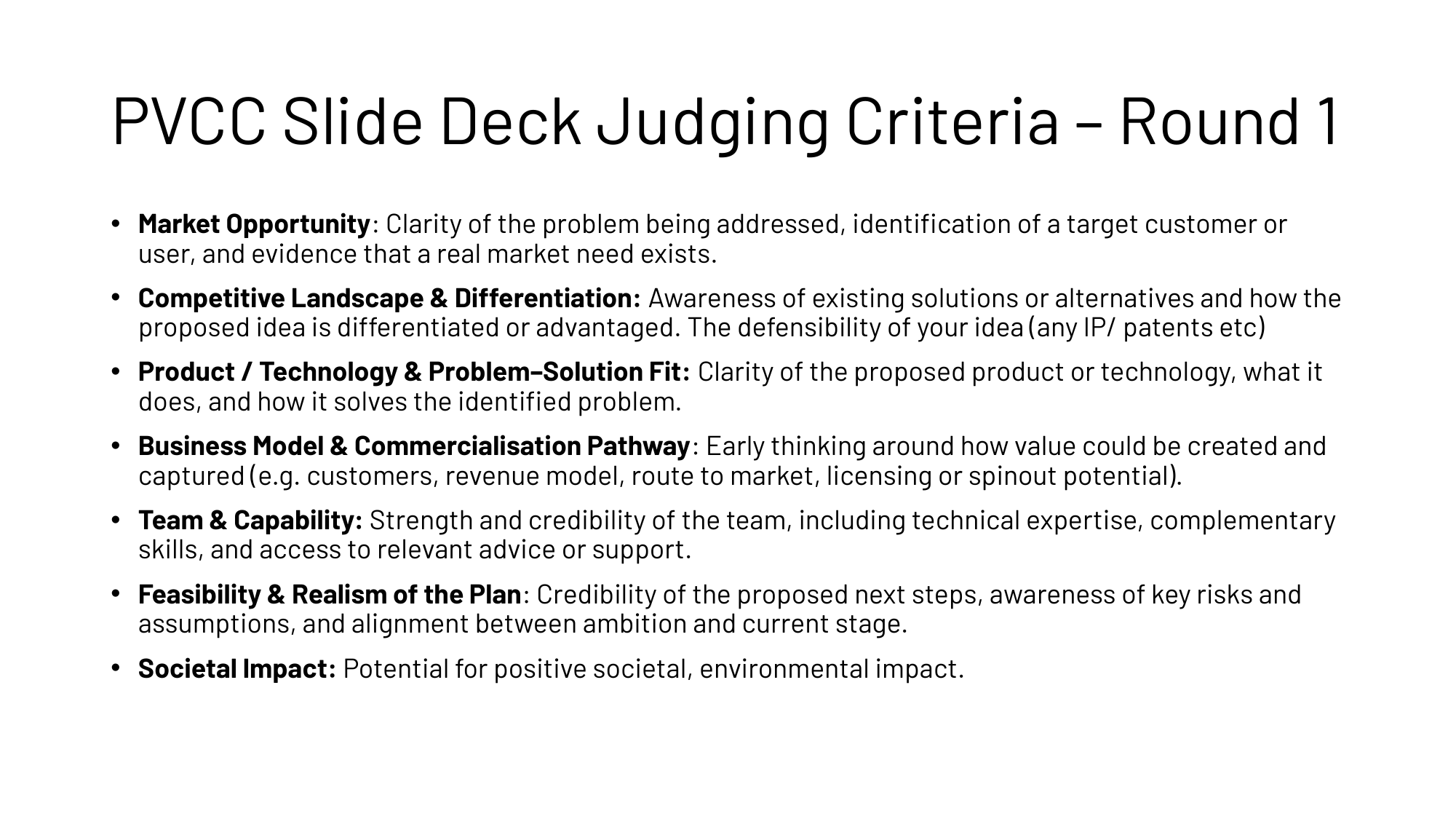

# PVCC Slide Deck Judging Criteria – Round 1
Market Opportunity: Clarity of the problem being addressed, identification of a target customer or user, and evidence that a real market need exists.
Competitive Landscape & Differentiation: Awareness of existing solutions or alternatives and how the proposed idea is differentiated or advantaged. The defensibility of your idea (any IP/ patents etc)
Product / Technology & Problem–Solution Fit: Clarity of the proposed product or technology, what it does, and how it solves the identified problem.
Business Model & Commercialisation Pathway: Early thinking around how value could be created and captured (e.g. customers, revenue model, route to market, licensing or spinout potential).
Team & Capability: Strength and credibility of the team, including technical expertise, complementary skills, and access to relevant advice or support.
Feasibility & Realism of the Plan: Credibility of the proposed next steps, awareness of key risks and assumptions, and alignment between ambition and current stage.
Societal Impact: Potential for positive societal, environmental impact.